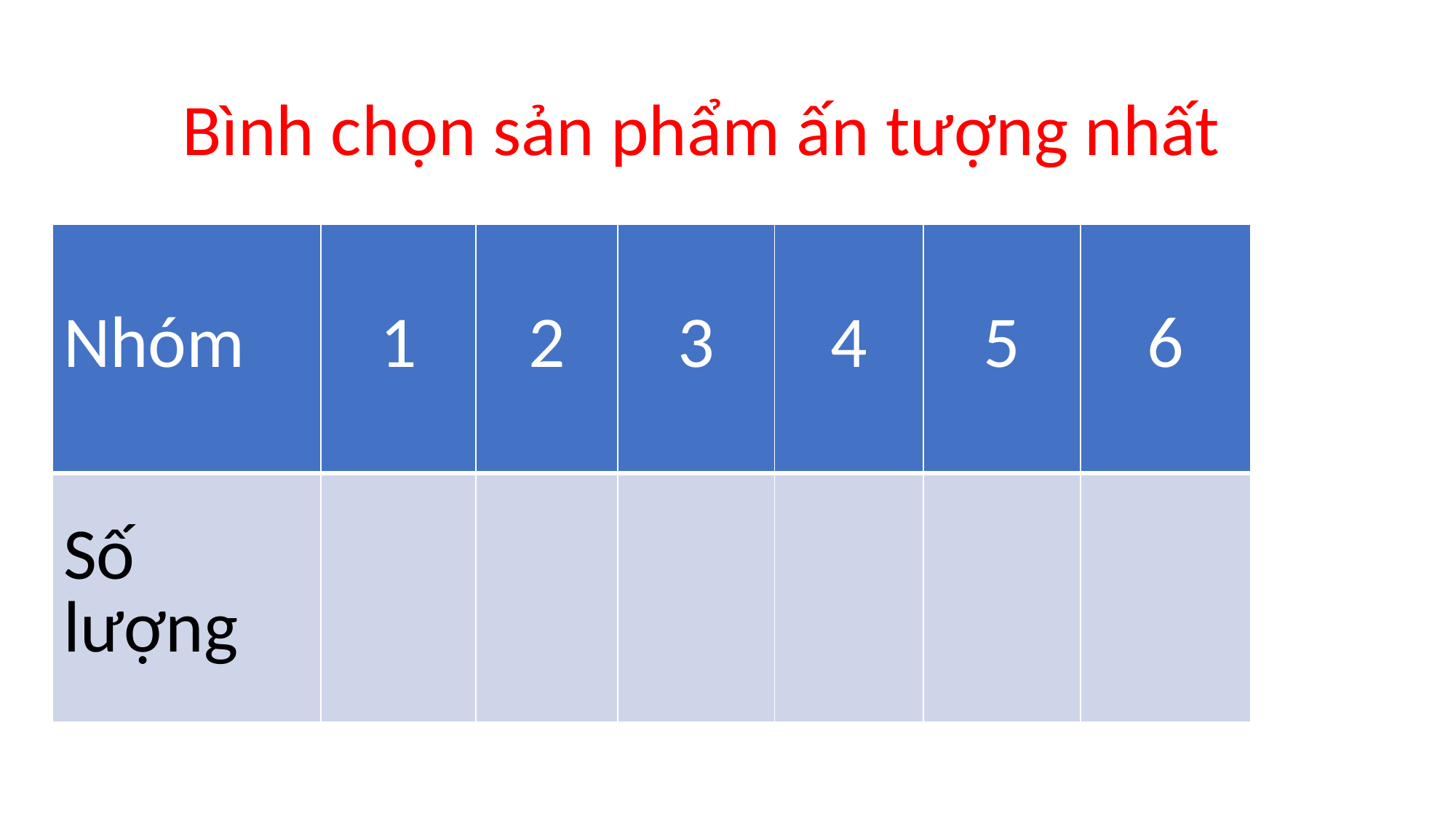

Bình chọn sản phẩm ấn tượng nhất
| Nhóm | 1 | 2 | 3 | 4 | 5 | 6 |
| --- | --- | --- | --- | --- | --- | --- |
| Số lượng |  |  |  |  |  |  |